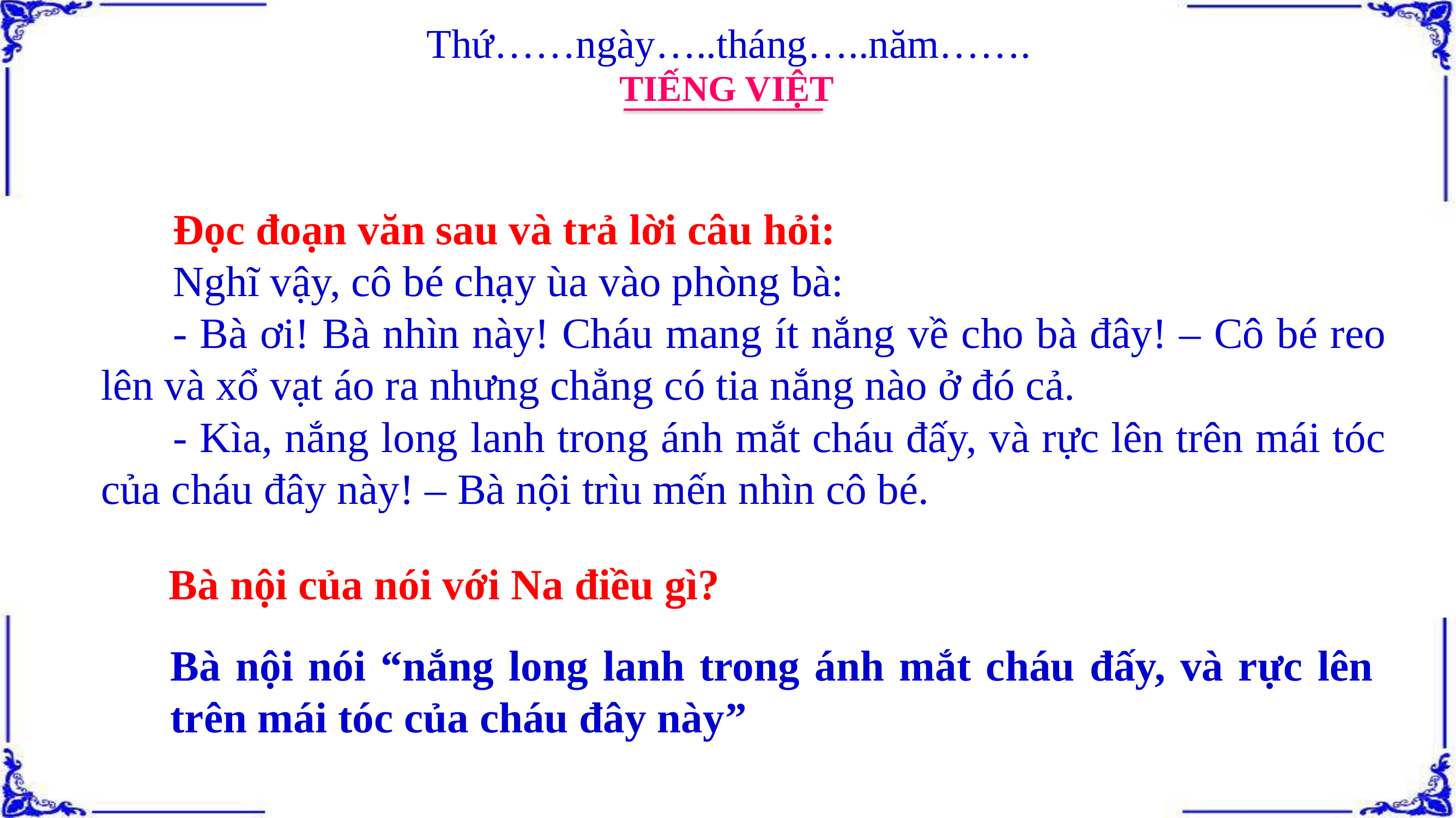

Thứ……ngày…..tháng…..năm…….
TIẾNG VIỆT
Đọc đoạn văn sau và trả lời câu hỏi:
Nghĩ vậy, cô bé chạy ùa vào phòng bà:
- Bà ơi! Bà nhìn này! Cháu mang ít nắng về cho bà đây! – Cô bé reo lên và xổ vạt áo ra nhưng chẳng có tia nắng nào ở đó cả.
- Kìa, nắng long lanh trong ánh mắt cháu đấy, và rực lên trên mái tóc của cháu đây này! – Bà nội trìu mến nhìn cô bé.
Bà nội của nói với Na điều gì?
Bà nội nói “nắng long lanh trong ánh mắt cháu đấy, và rực lên trên mái tóc của cháu đây này”